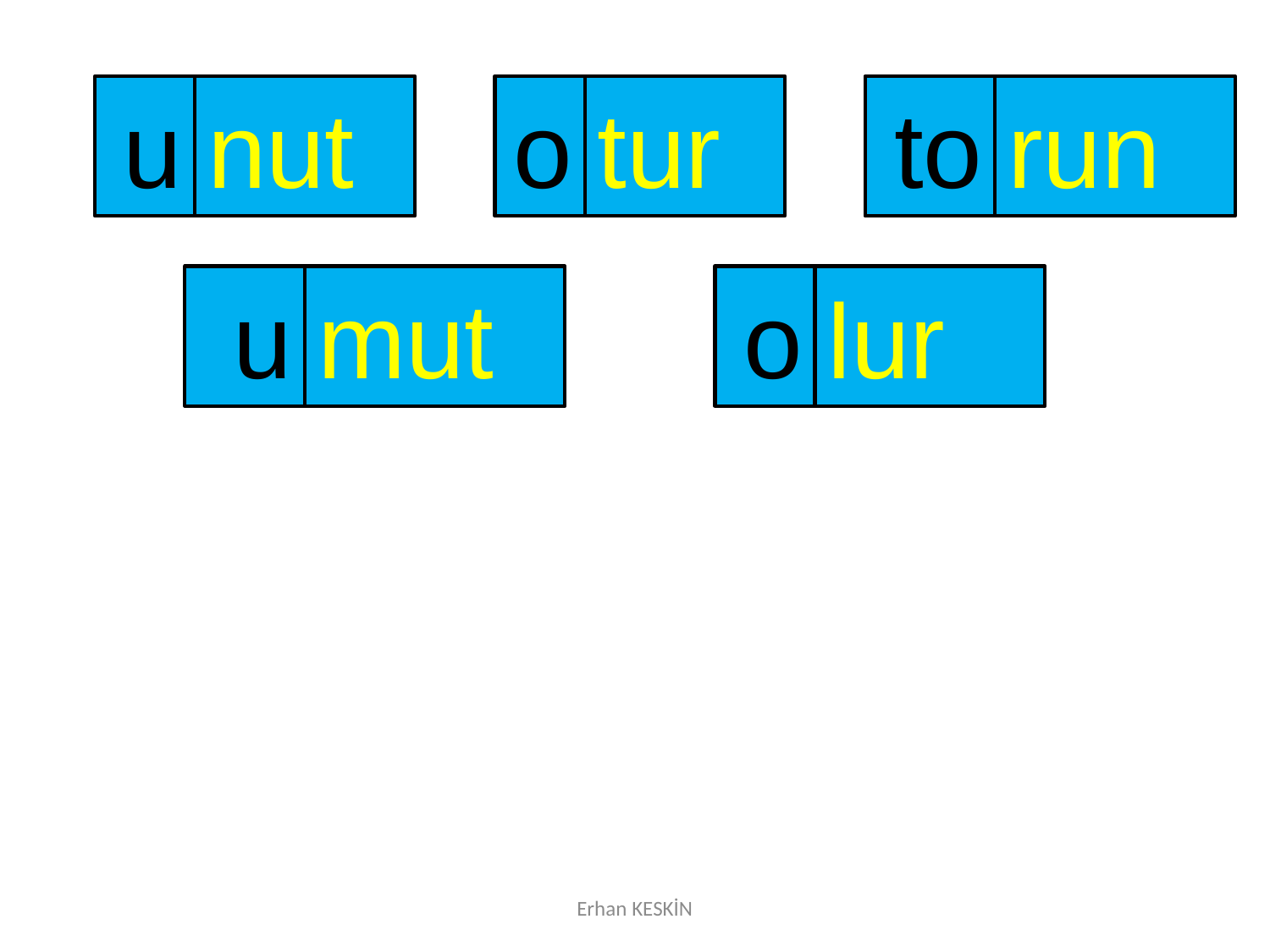

u
nut
o
tur
to
run
u
mut
o
lur
Erhan KESKİN